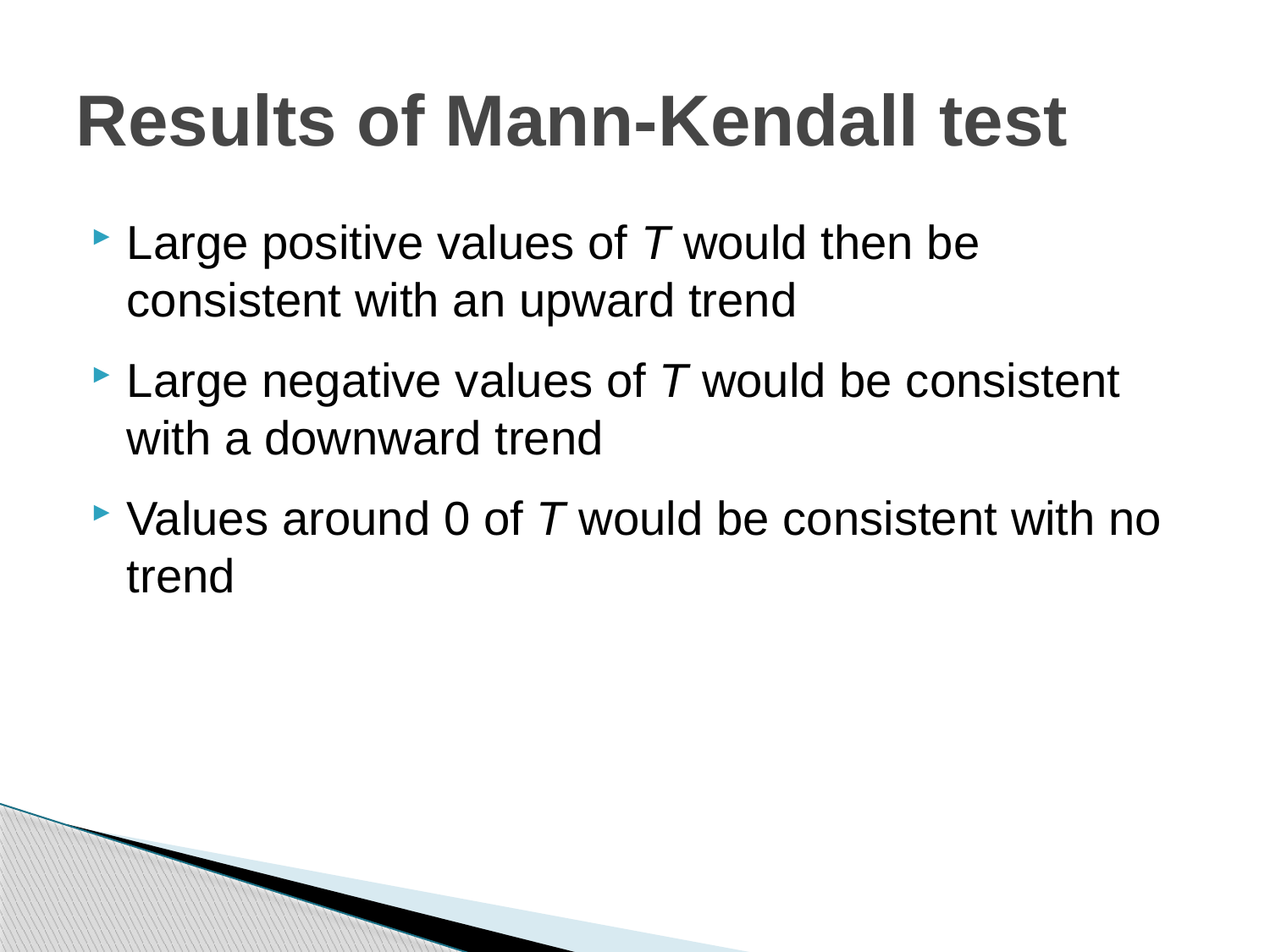

# Results of Mann-Kendall test
Large positive values of T would then be consistent with an upward trend
Large negative values of T would be consistent with a downward trend
Values around 0 of T would be consistent with no trend